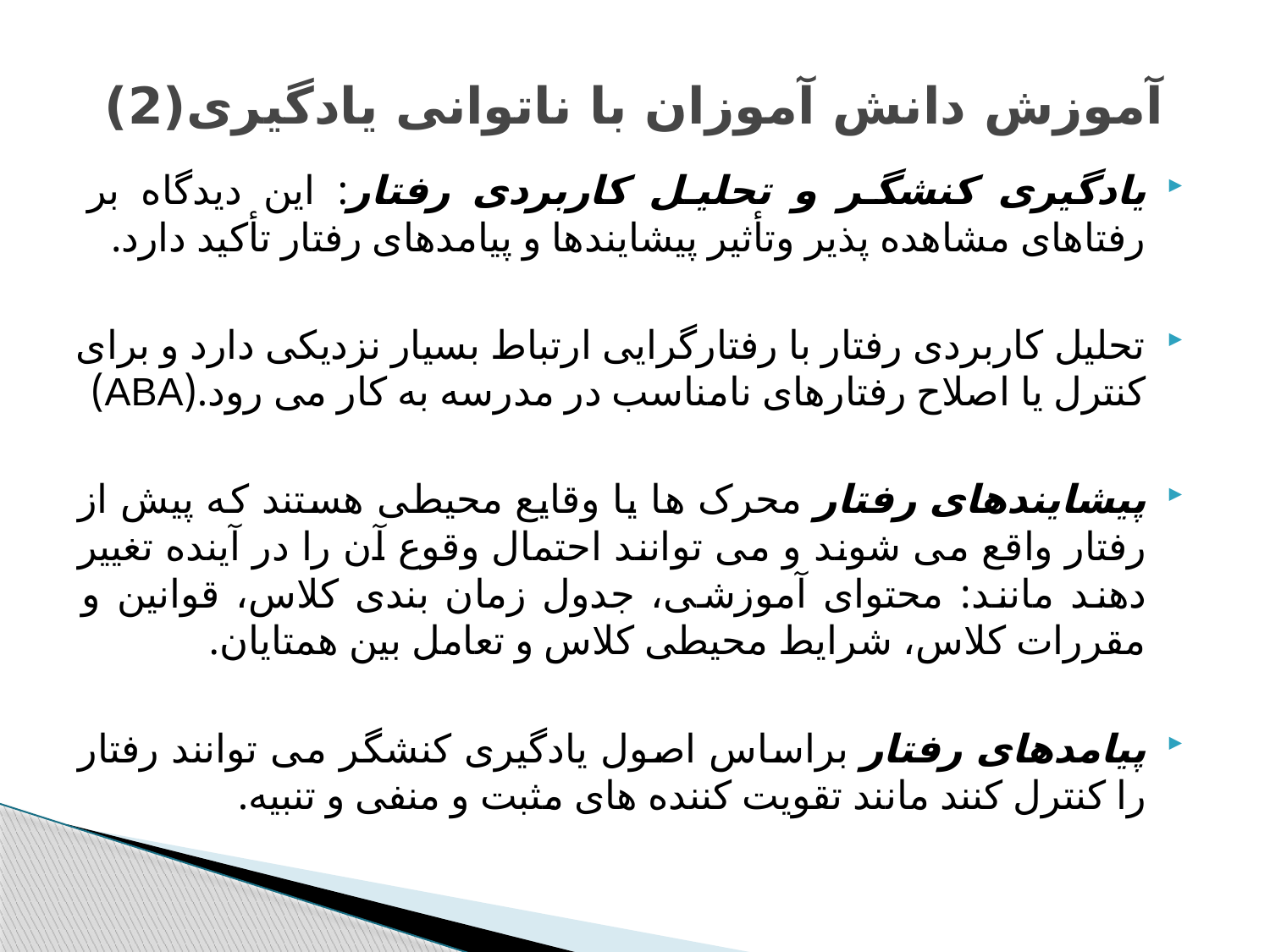

# آموزش دانش آموزان با ناتوانی یادگیری(2)
یادگیری کنشگر و تحلیل کاربردی رفتار: این دیدگاه بر رفتاهای مشاهده پذیر وتأثیر پیشایندها و پیامدهای رفتار تأکید دارد.

تحلیل کاربردی رفتار با رفتارگرایی ارتباط بسیار نزدیکی دارد و برای کنترل یا اصلاح رفتارهای نامناسب در مدرسه به کار می رود.(ABA)

پیشایندهای رفتار محرک ها یا وقایع محیطی هستند که پیش از رفتار واقع می شوند و می توانند احتمال وقوع آن را در آینده تغییر دهند مانند: محتوای آموزشی، جدول زمان بندی کلاس، قوانین و مقررات کلاس، شرایط محیطی کلاس و تعامل بین همتایان.

پیامدهای رفتار براساس اصول یادگیری کنشگر می توانند رفتار را کنترل کنند مانند تقویت کننده های مثبت و منفی و تنبیه.